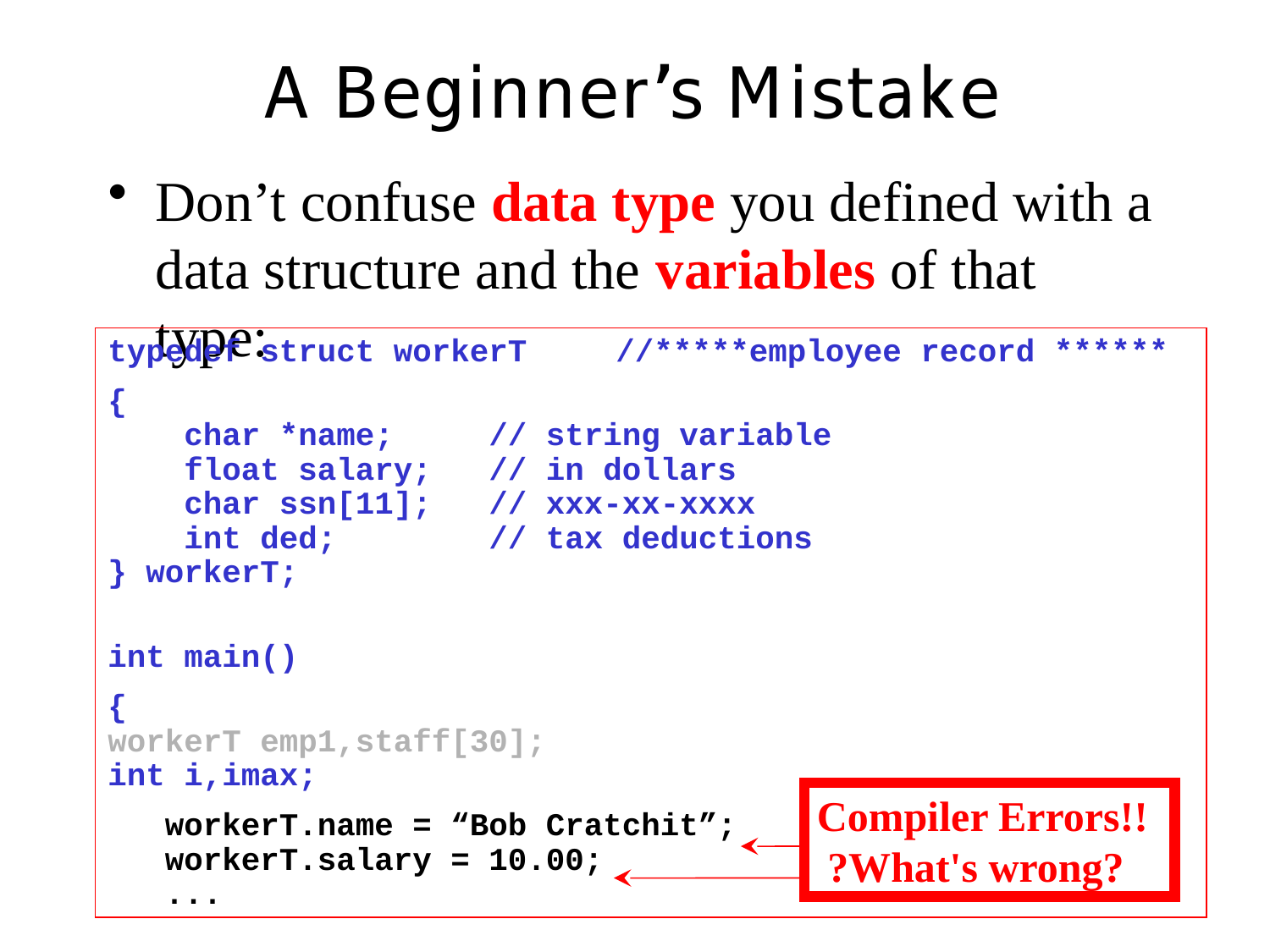

# A Beginner’s Mistake
Don’t confuse data type you defined with a data structure and the variables of that type:
typedef struct workerT 	//*****employee record ******
{
    char *name;	// string variable
    float salary;	// in dollars
    char ssn[11];	// xxx-xx-xxxx
    int ded;		// tax deductions
} workerT;
int main()
{
workerT emp1,staff[30];
int i,imax;
   workerT.name = “Bob Cratchit”;
   workerT.salary = 10.00;
   ...
Compiler Errors!!
 ?What's wrong?